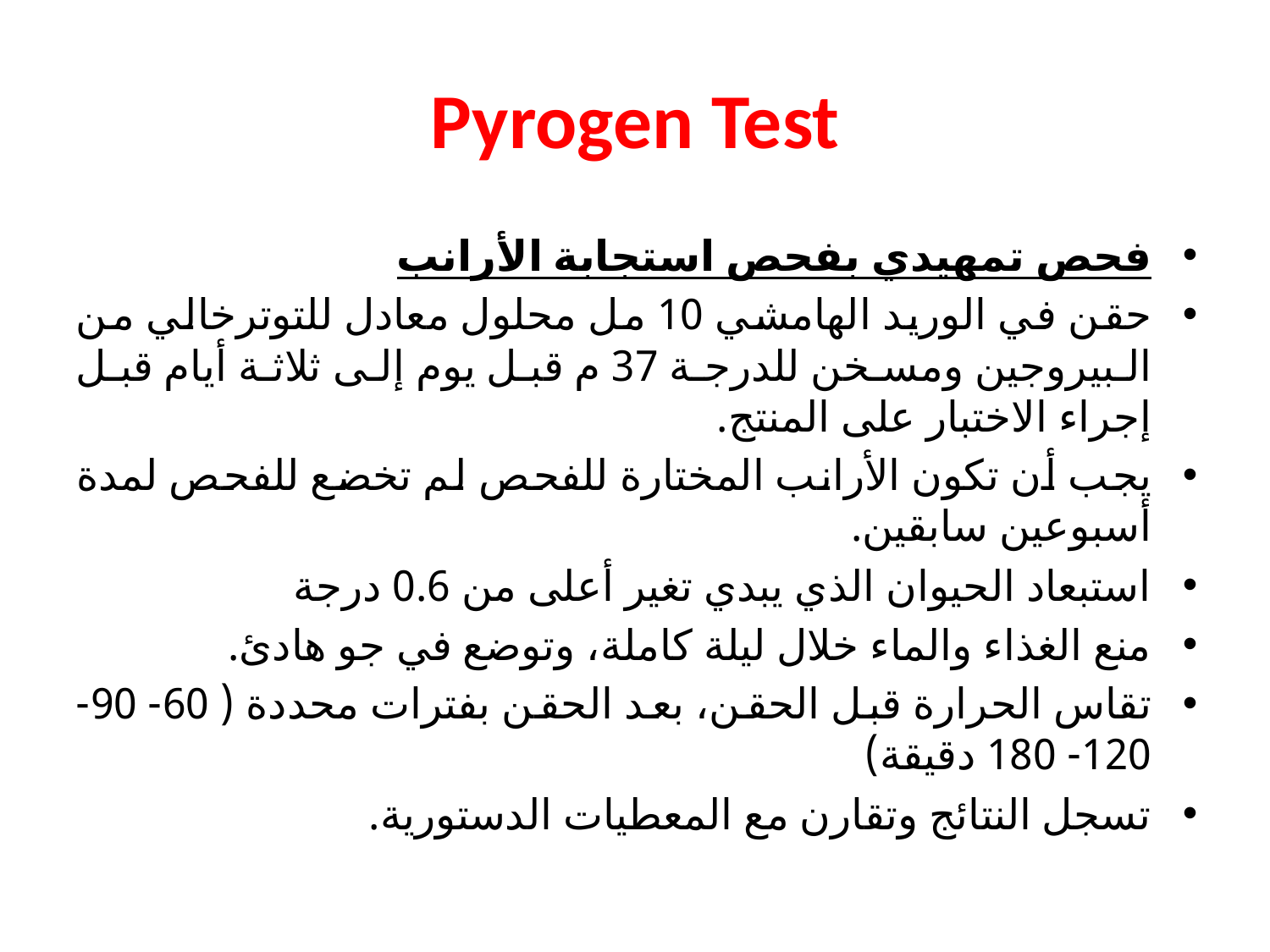

# Pyrogen Test
فحص تمهيدي بفحص استجابة الأرانب
حقن في الوريد الهامشي 10 مل محلول معادل للتوترخالي من البيروجين ومسخن للدرجة 37 م قبل يوم إلى ثلاثة أيام قبل إجراء الاختبار على المنتج.
يجب أن تكون الأرانب المختارة للفحص لم تخضع للفحص لمدة أسبوعين سابقين.
استبعاد الحيوان الذي يبدي تغير أعلى من 0.6 درجة
منع الغذاء والماء خلال ليلة كاملة، وتوضع في جو هادئ.
تقاس الحرارة قبل الحقن، بعد الحقن بفترات محددة ( 60- 90- 120- 180 دقيقة)
تسجل النتائج وتقارن مع المعطيات الدستورية.